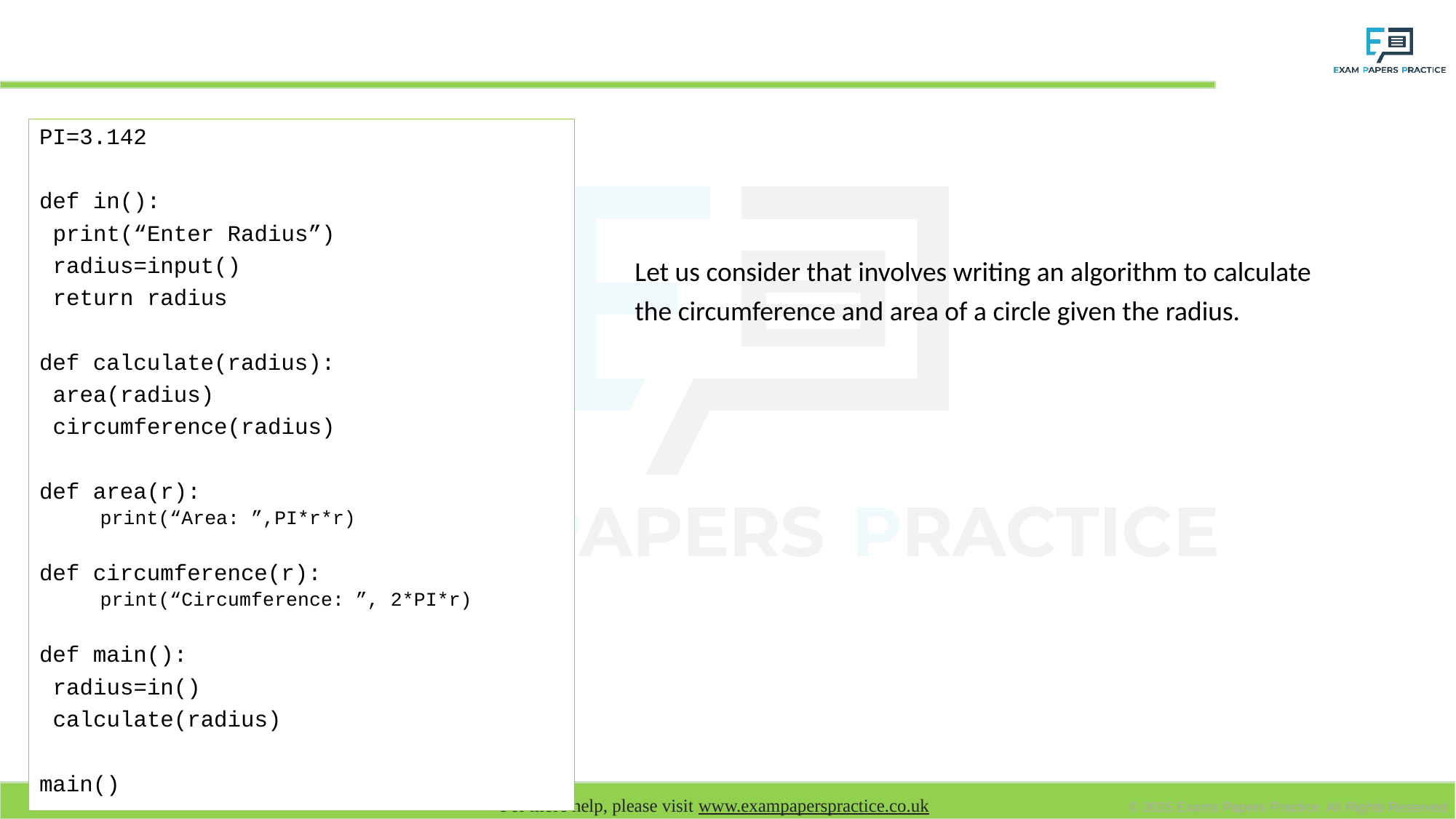

# Circle calculator code
PI=3.142

def in():
 print(“Enter Radius”)
 radius=input()
 return radius

def calculate(radius):
 area(radius)
 circumference(radius)

def area(r):
print(“Area: ”,PI*r*r)

def circumference(r):
print(“Circumference: ”, 2*PI*r)

def main():
 radius=in()
 calculate(radius)

main()

Let us consider that involves writing an algorithm to calculate the circumference and area of a circle given the radius.